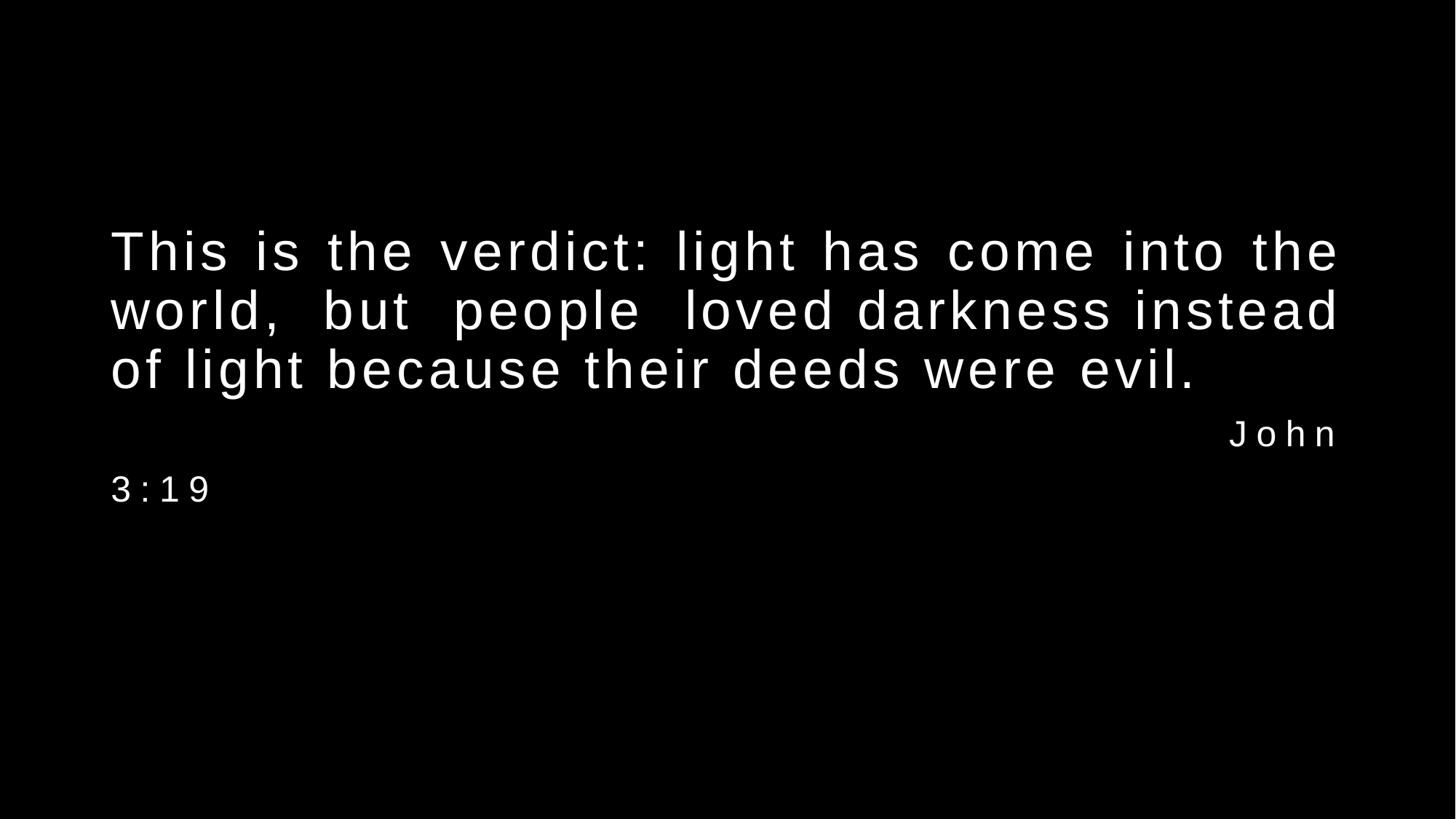

This is the verdict: light has come into the world, but people loved darkness instead of light because their deeds were evil.
								       John 3:19